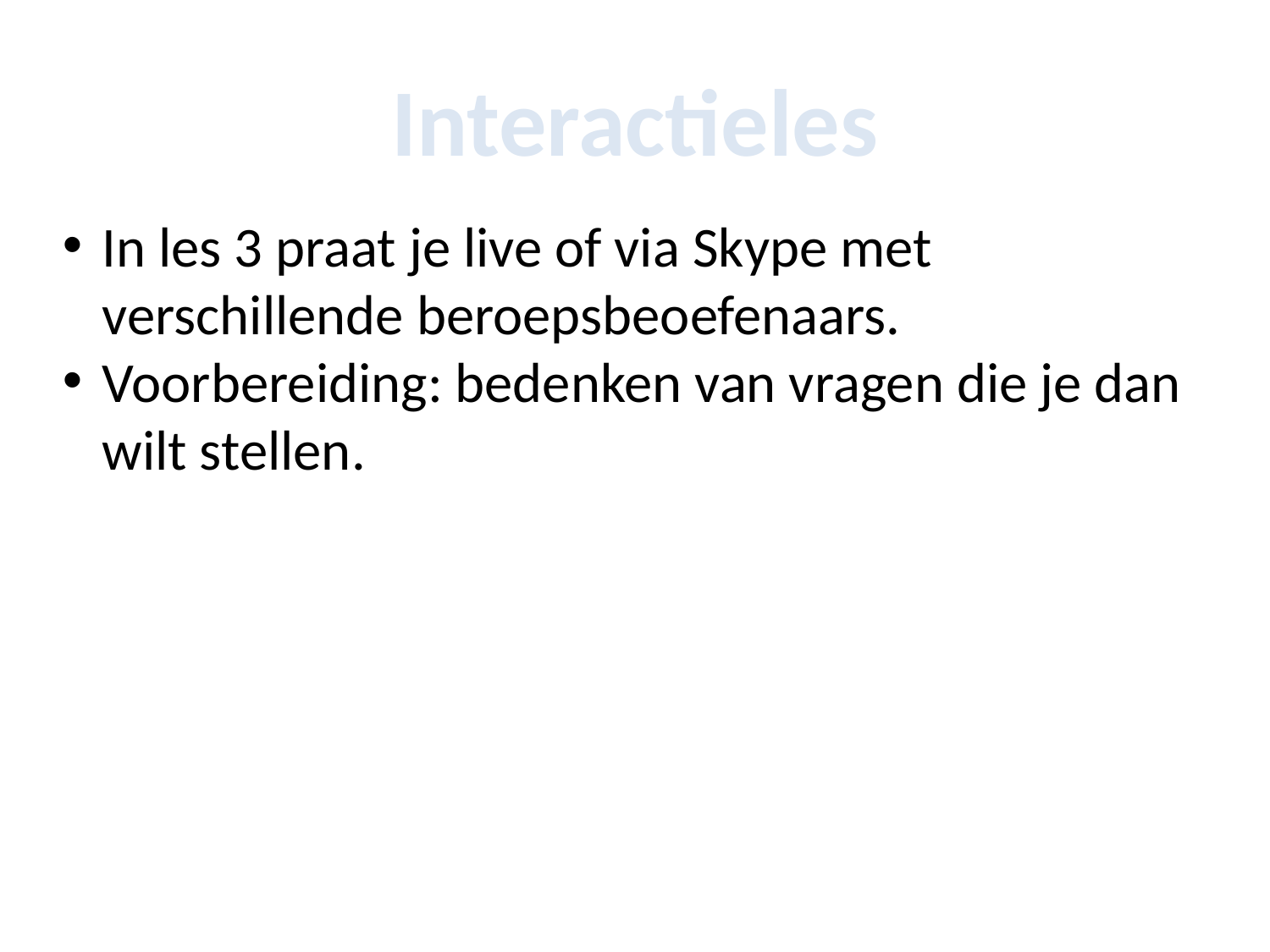

# Interactieles
In les 3 praat je live of via Skype met verschillende beroepsbeoefenaars.
Voorbereiding: bedenken van vragen die je dan wilt stellen.